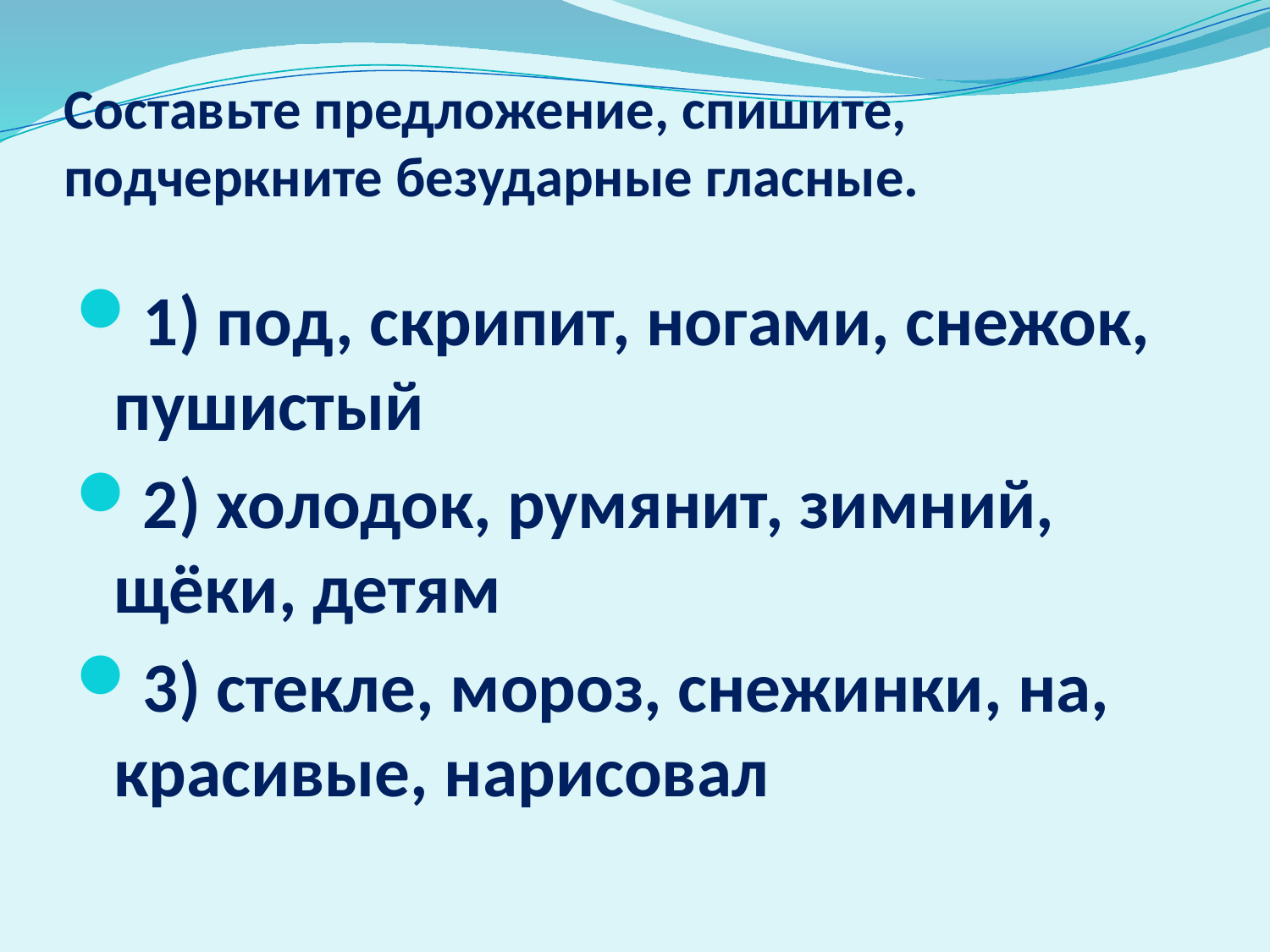

# Составьте предложение, спишите, подчеркните безударные гласные.
1) под, скрипит, ногами, снежок, пушистый
2) холодок, румянит, зимний, щёки, детям
3) стекле, мороз, снежинки, на, красивые, нарисовал